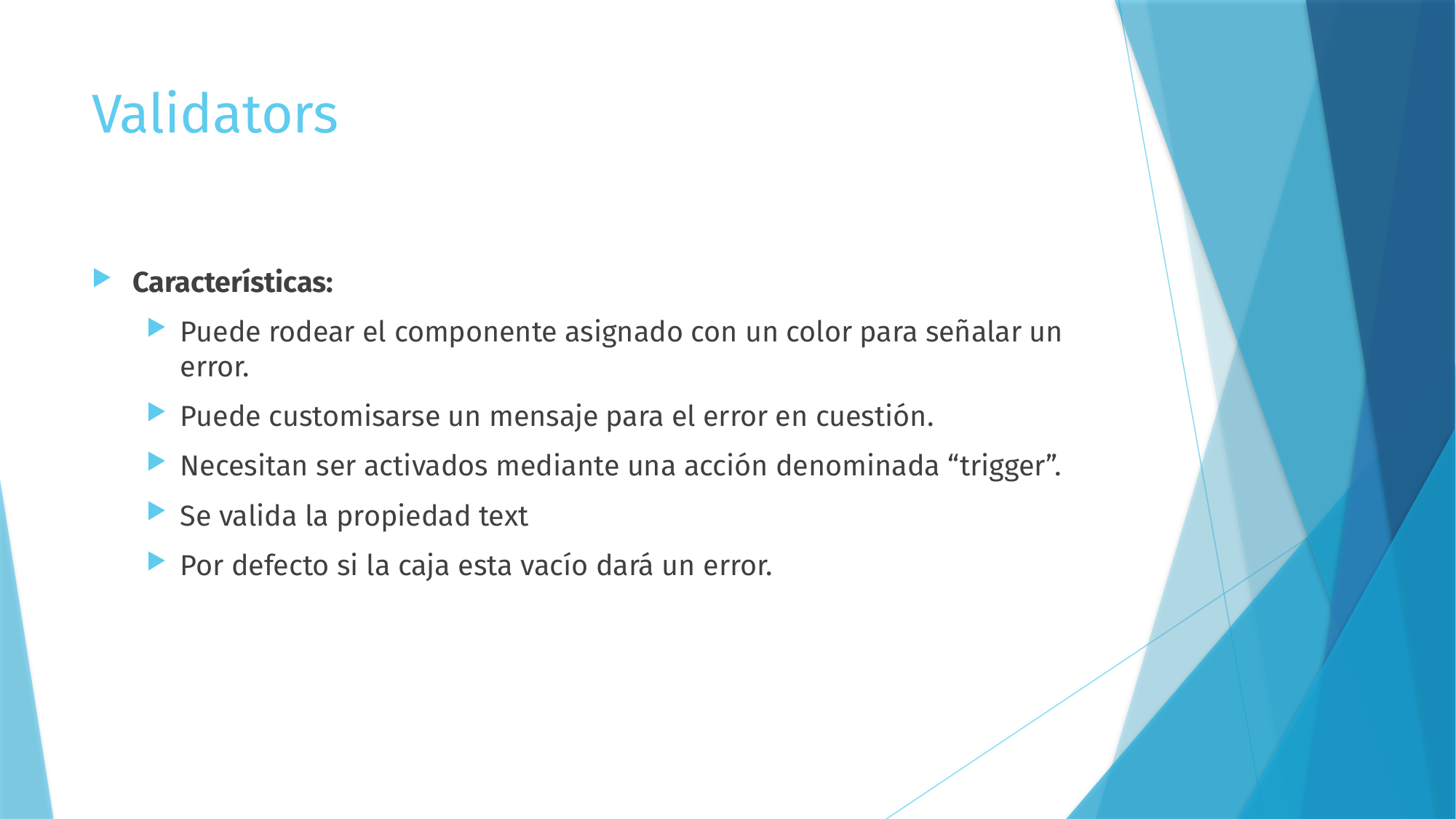

# Validators
Características:
Puede rodear el componente asignado con un color para señalar un error.
Puede customisarse un mensaje para el error en cuestión.
Necesitan ser activados mediante una acción denominada “trigger”.
Se valida la propiedad text
Por defecto si la caja esta vacío dará un error.